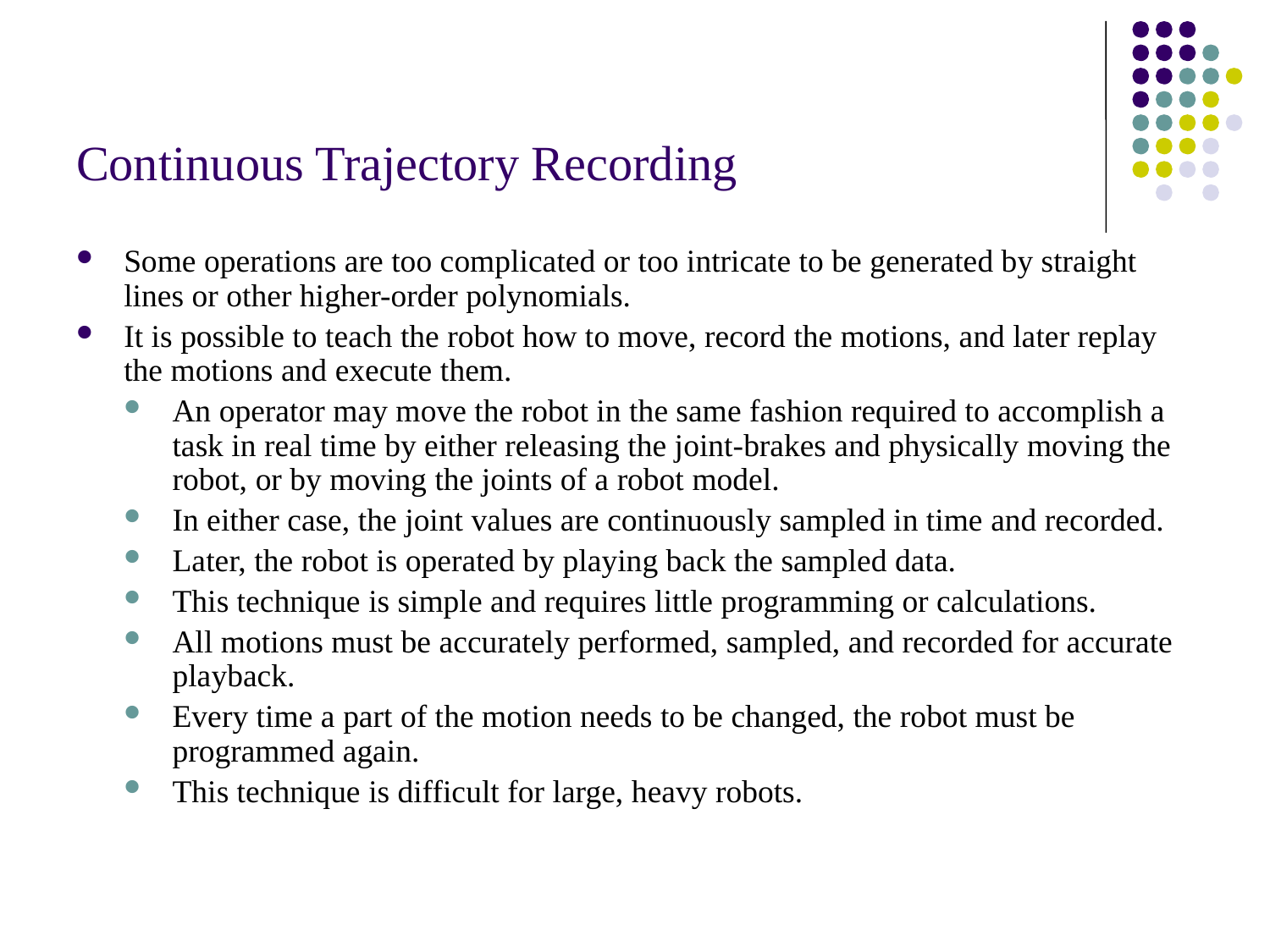

# Continuous Trajectory Recording
Some operations are too complicated or too intricate to be generated by straight lines or other higher-order polynomials.
It is possible to teach the robot how to move, record the motions, and later replay the motions and execute them.
An operator may move the robot in the same fashion required to accomplish a task in real time by either releasing the joint-brakes and physically moving the robot, or by moving the joints of a robot model.
In either case, the joint values are continuously sampled in time and recorded.
Later, the robot is operated by playing back the sampled data.
This technique is simple and requires little programming or calculations.
All motions must be accurately performed, sampled, and recorded for accurate playback.
Every time a part of the motion needs to be changed, the robot must be programmed again.
This technique is difficult for large, heavy robots.